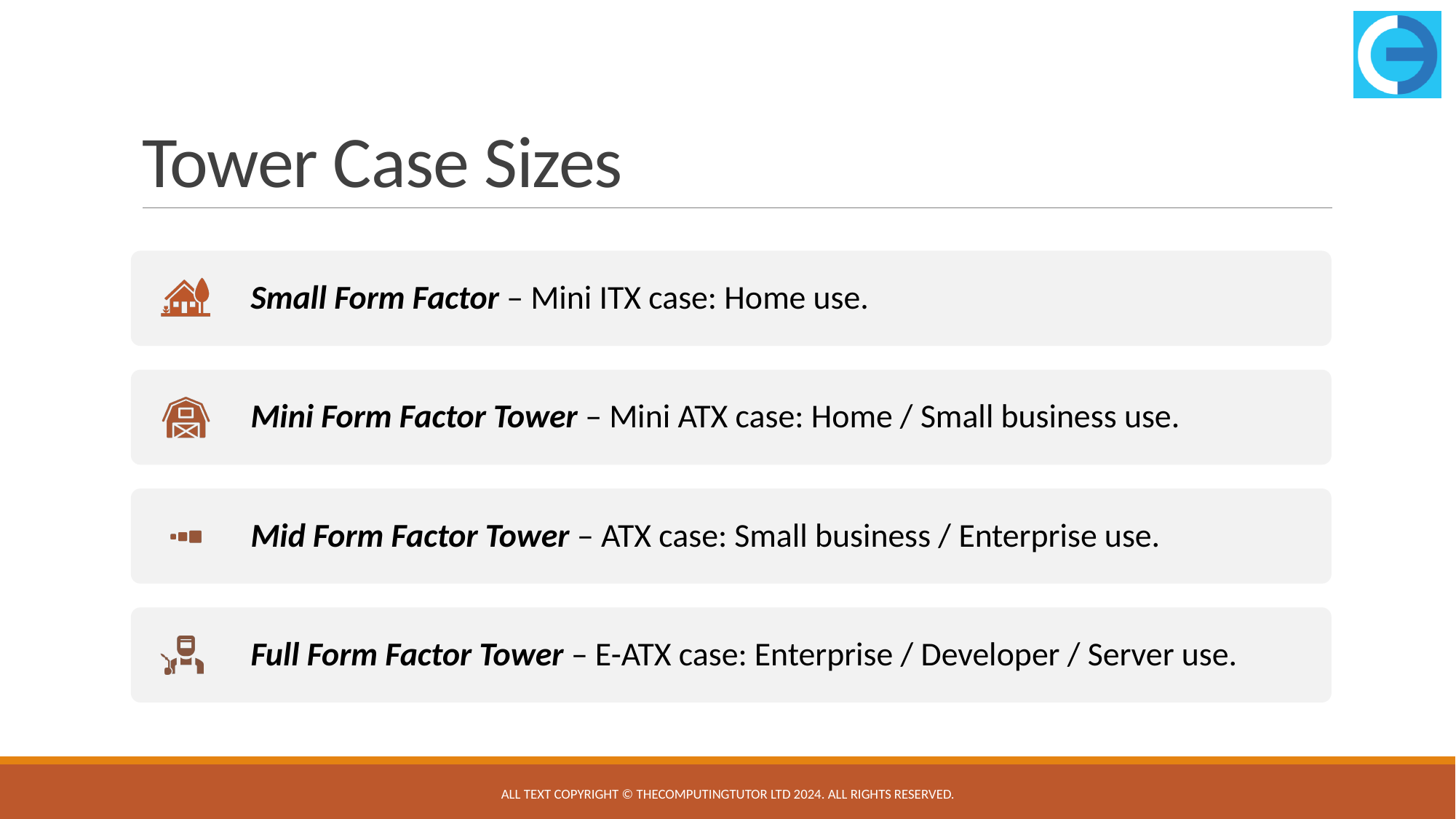

# Tower Case Sizes
Small Form Factor – Mini ITX case: Home use.
Mini Form Factor Tower – Mini ATX case: Home / Small business use.
Mid Form Factor Tower – ATX case: Small business / Enterprise use.
Full Form Factor Tower – E-ATX case: Enterprise / Developer / Server use.
All text copyright © TheComputingTutor Ltd 2024. All rights Reserved.